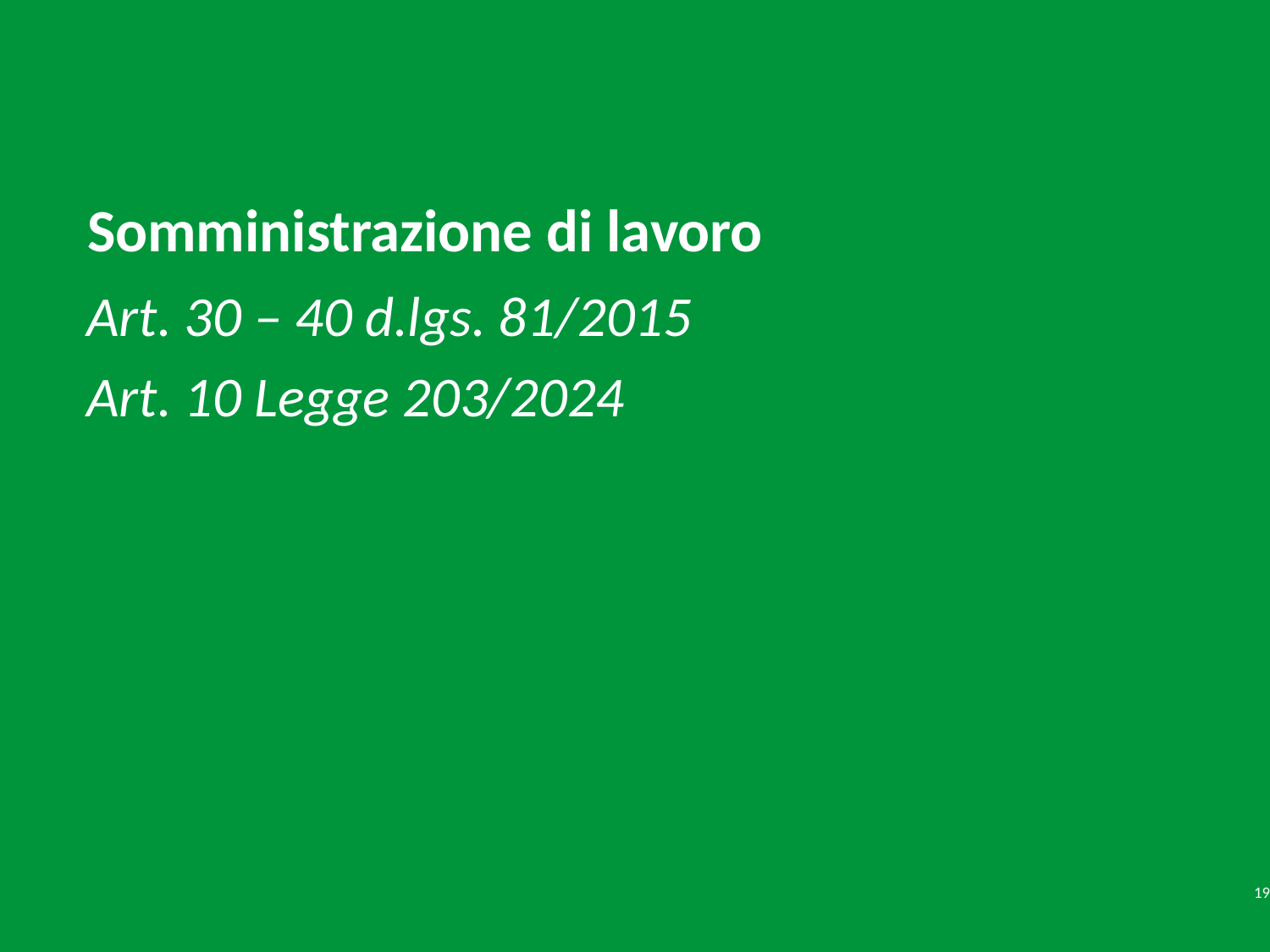

# Somministrazione di lavoro
Art. 30 – 40 d.lgs. 81/2015
Art. 10 Legge 203/2024
19